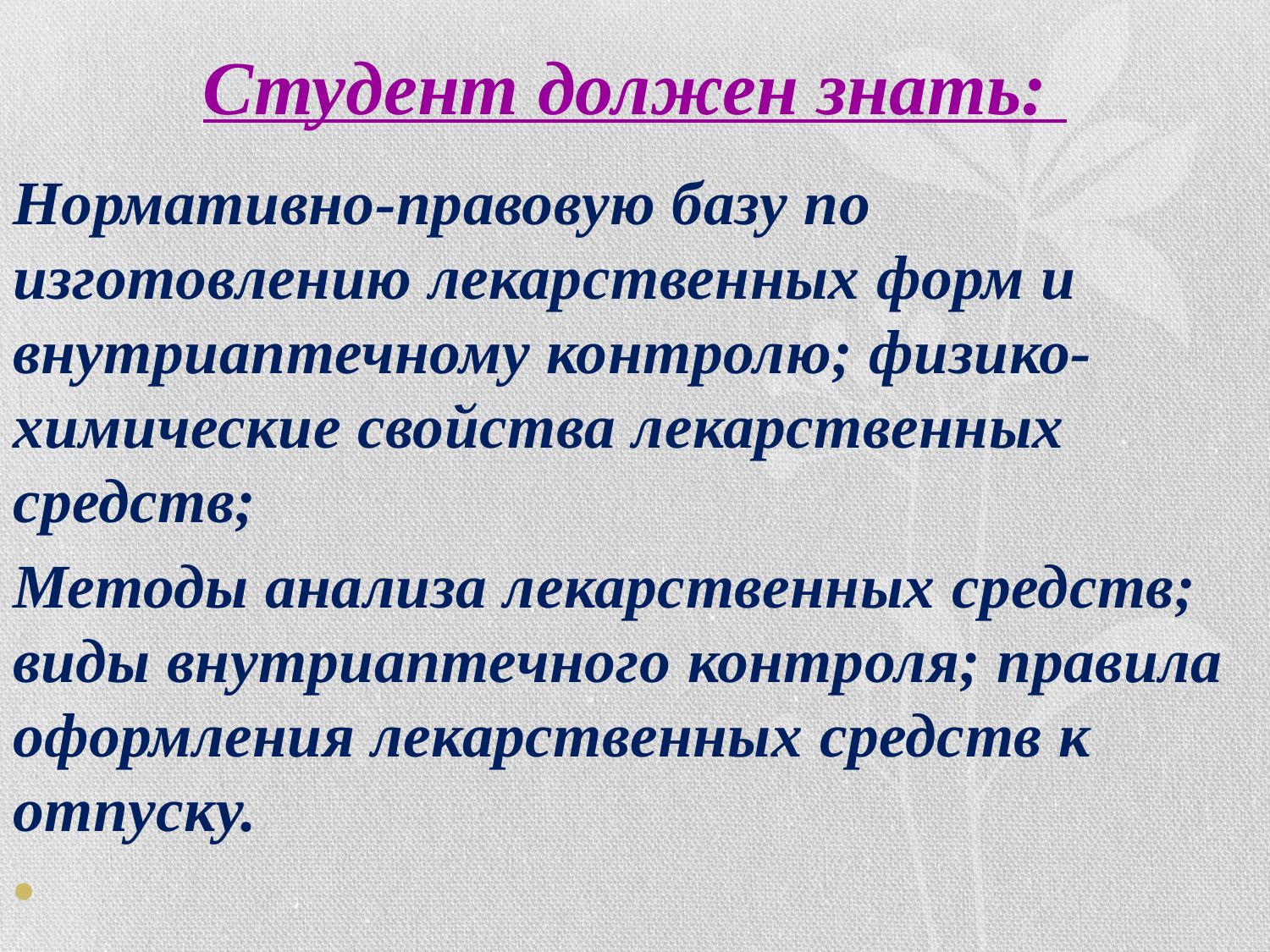

# Студент должен знать:
Нормативно-правовую базу по изготовлению лекарственных форм и внутриаптечному контролю; физико-химические свойства лекарственных средств;
Методы анализа лекарственных средств; виды внутриаптечного контроля; правила оформления лекарственных средств к отпуску.